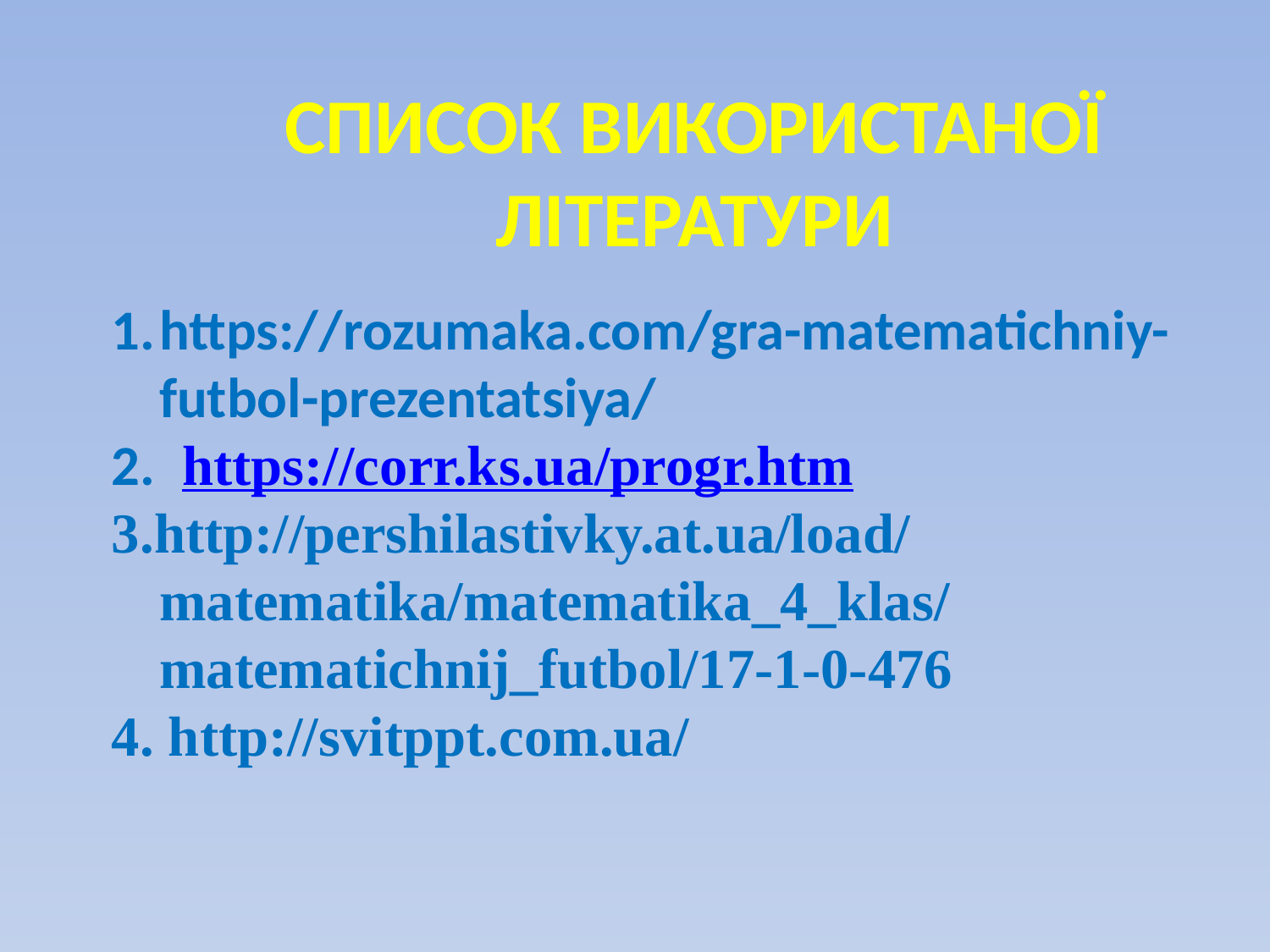

СПИСОК ВИКОРИСТАНОЇ ЛІТЕРАТУРИ
https://rozumaka.com/gra-matematichniy-futbol-prezentatsiya/
2.  https://corr.ks.ua/progr.htm
3.http://pershilastivky.at.ua/load/matematika/matematika_4_klas/matematichnij_futbol/17-1-0-476
4. http://svitppt.com.ua/